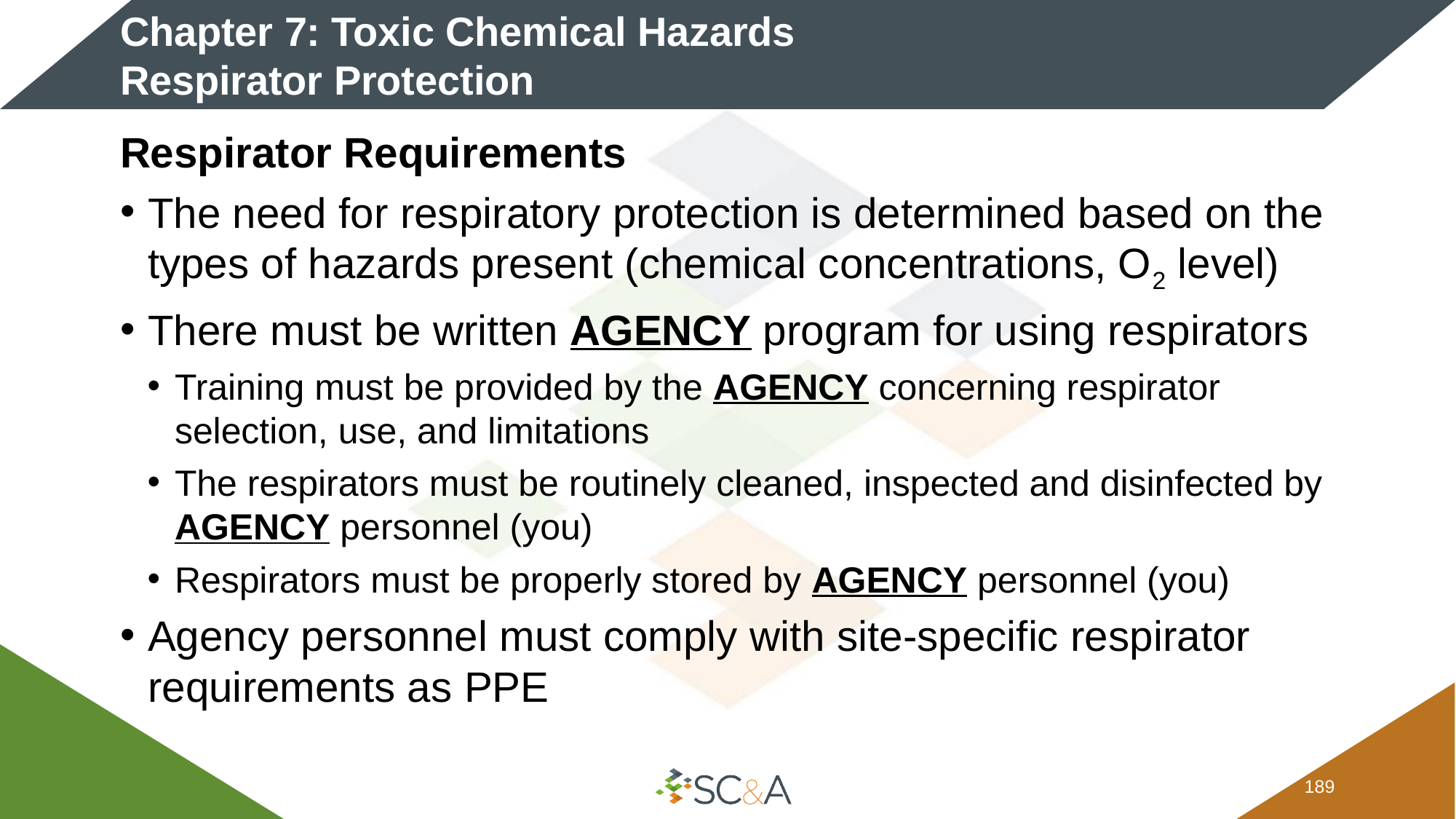

# Chapter 7: Toxic Chemical Hazards Respirator Protection
Respirator Requirements
The need for respiratory protection is determined based on the types of hazards present (chemical concentrations, O2 level)
There must be written AGENCY program for using respirators
Training must be provided by the AGENCY concerning respirator selection, use, and limitations
The respirators must be routinely cleaned, inspected and disinfected by AGENCY personnel (you)
Respirators must be properly stored by AGENCY personnel (you)
Agency personnel must comply with site-specific respirator requirements as PPE

189